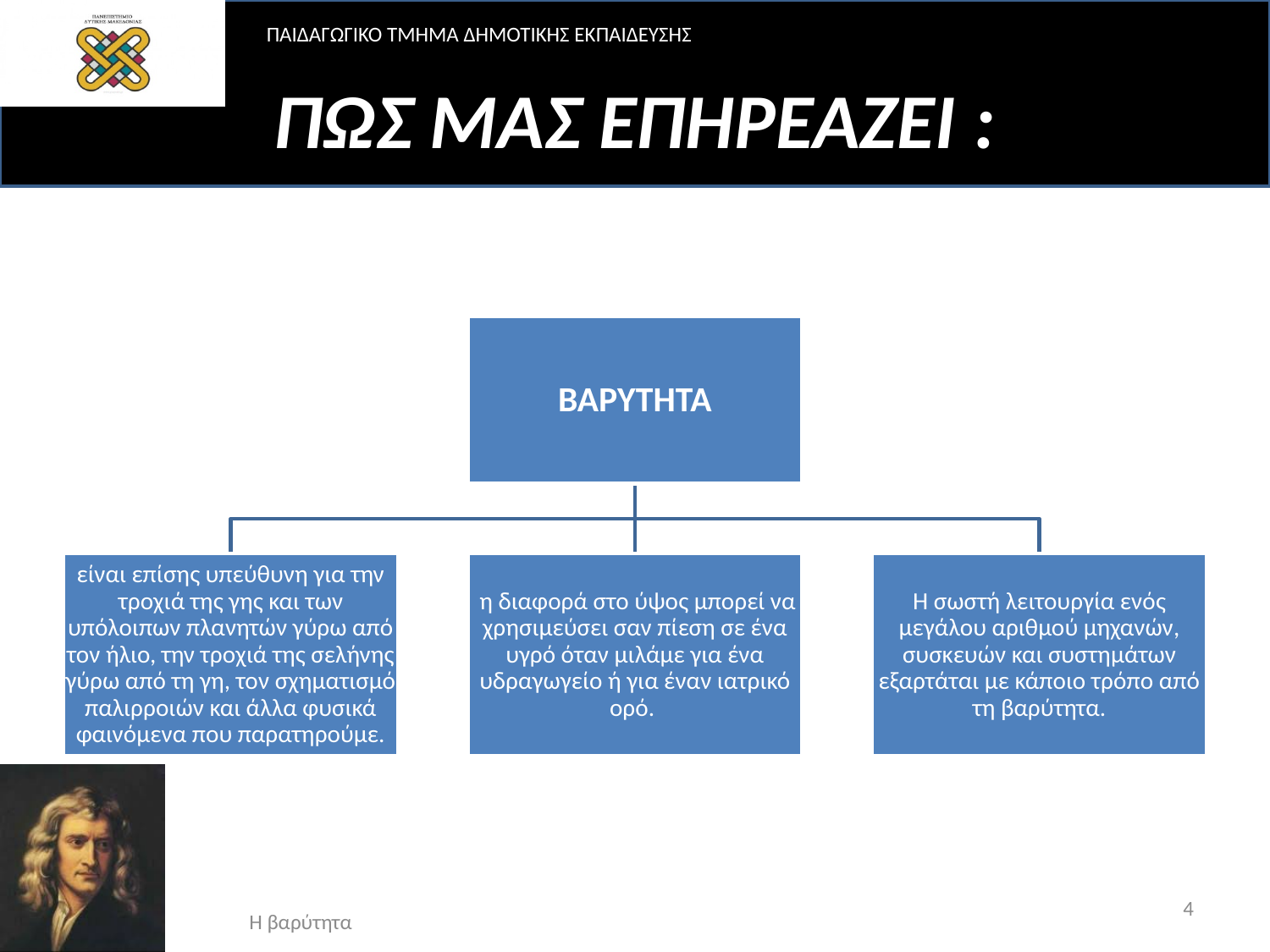

# ΠΩΣ ΜΑΣ ΕΠΗΡΕΑΖΕΙ :
ΒΑΡΥΤΗΤΑ
είναι επίσης υπεύθυνη για την τροχιά της γης και των υπόλοιπων πλανητών γύρω από τον ήλιο, την τροχιά της σελήνης γύρω από τη γη, τον σχηματισμό παλιρροιών και άλλα φυσικά φαινόμενα που παρατηρούμε.
 η διαφορά στο ύψος μπορεί να χρησιμεύσει σαν πίεση σε ένα υγρό όταν μιλάμε για ένα υδραγωγείο ή για έναν ιατρικό ορό.
Η σωστή λειτουργία ενός μεγάλου αριθμού μηχανών, συσκευών και συστημάτων εξαρτάται με κάποιο τρόπο από τη βαρύτητα.
4
Η βαρύτητα